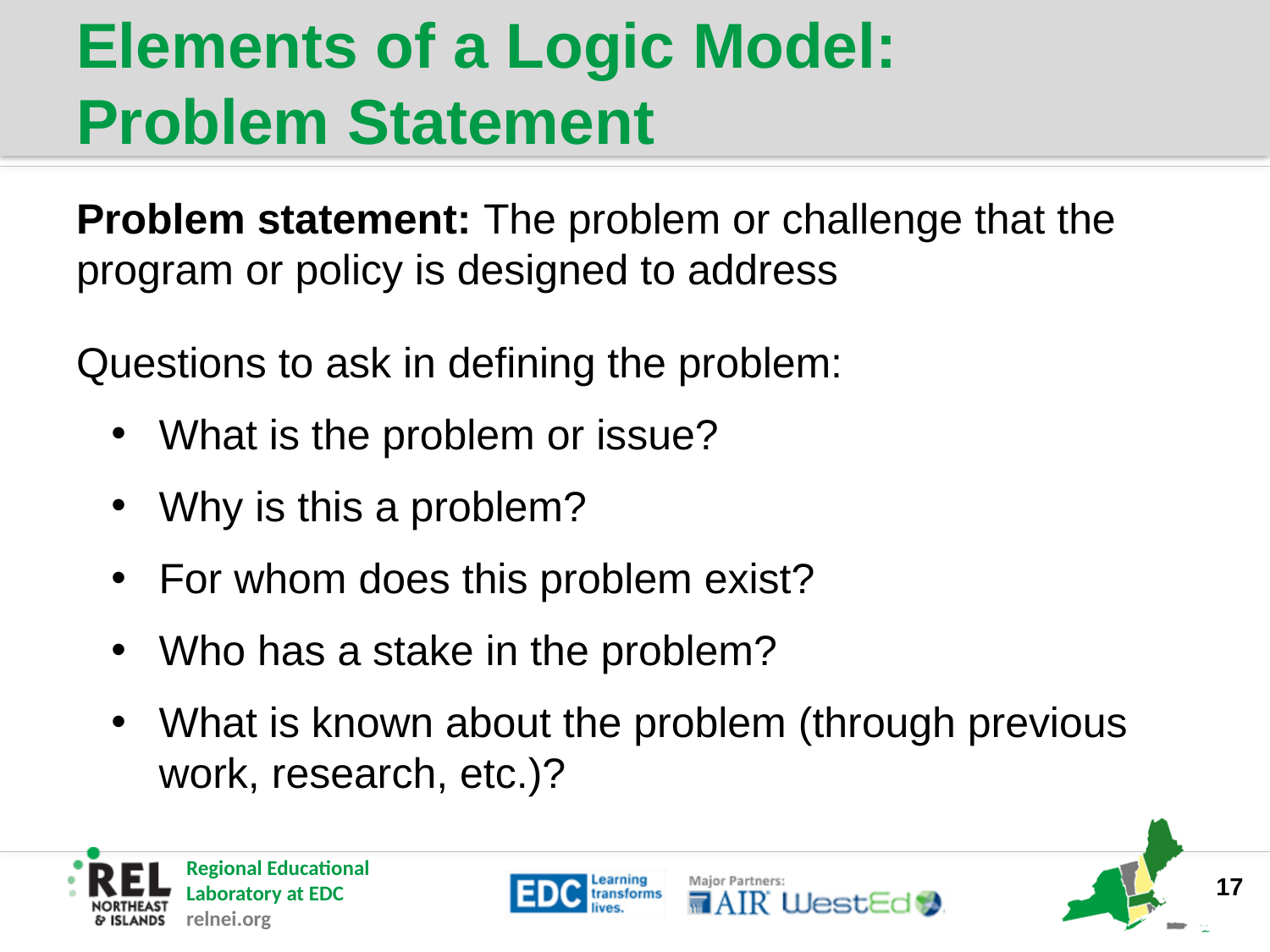

# Elements of a Logic Model: Problem Statement
Problem statement: The problem or challenge that the program or policy is designed to address
Questions to ask in defining the problem:
What is the problem or issue?
Why is this a problem?
For whom does this problem exist?
Who has a stake in the problem?
What is known about the problem (through previous work, research, etc.)?

17